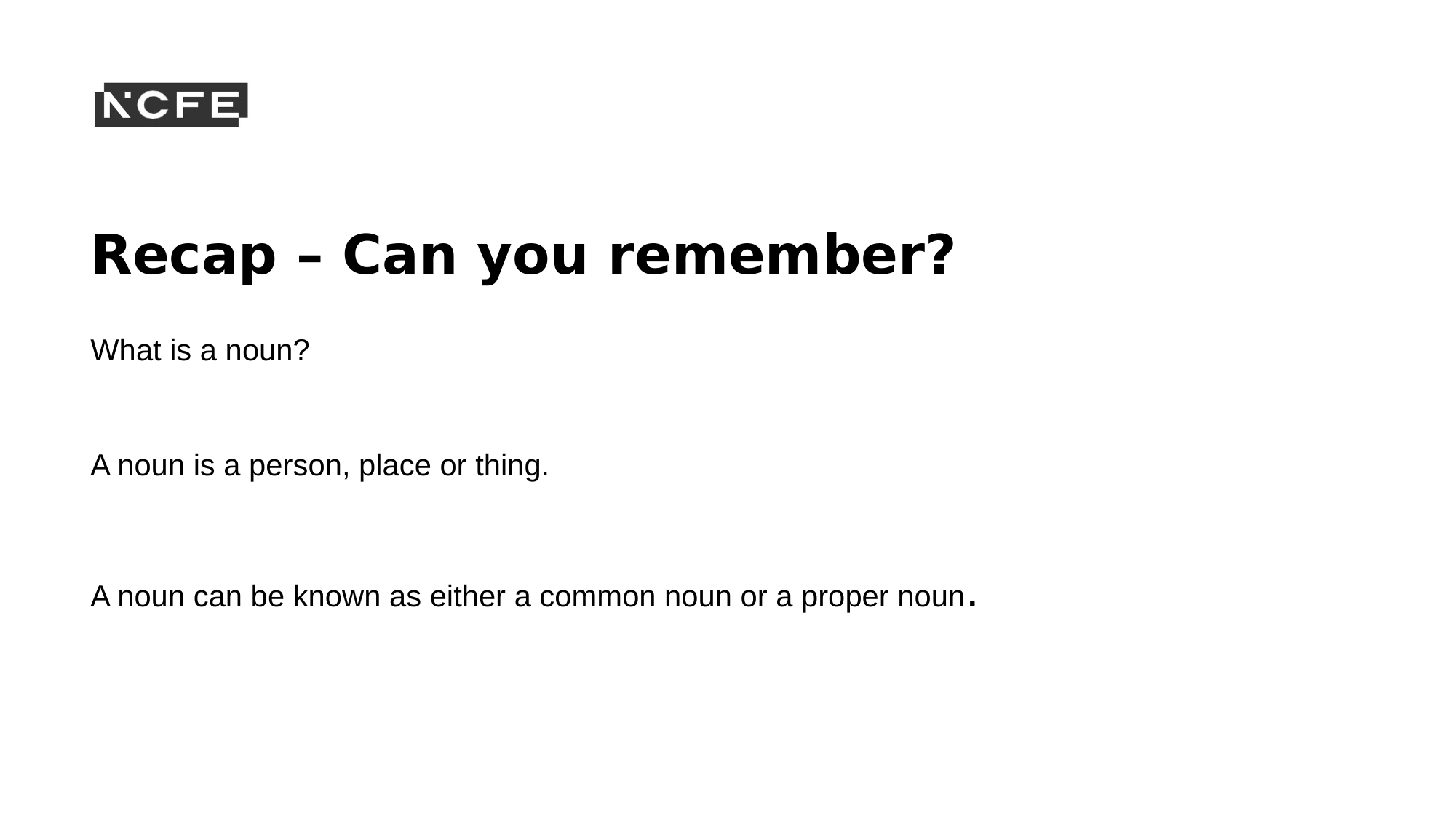

# Recap – Can you remember?
What is a noun?

A noun is a person, place or thing.

A noun can be known as either a common noun or a proper noun.